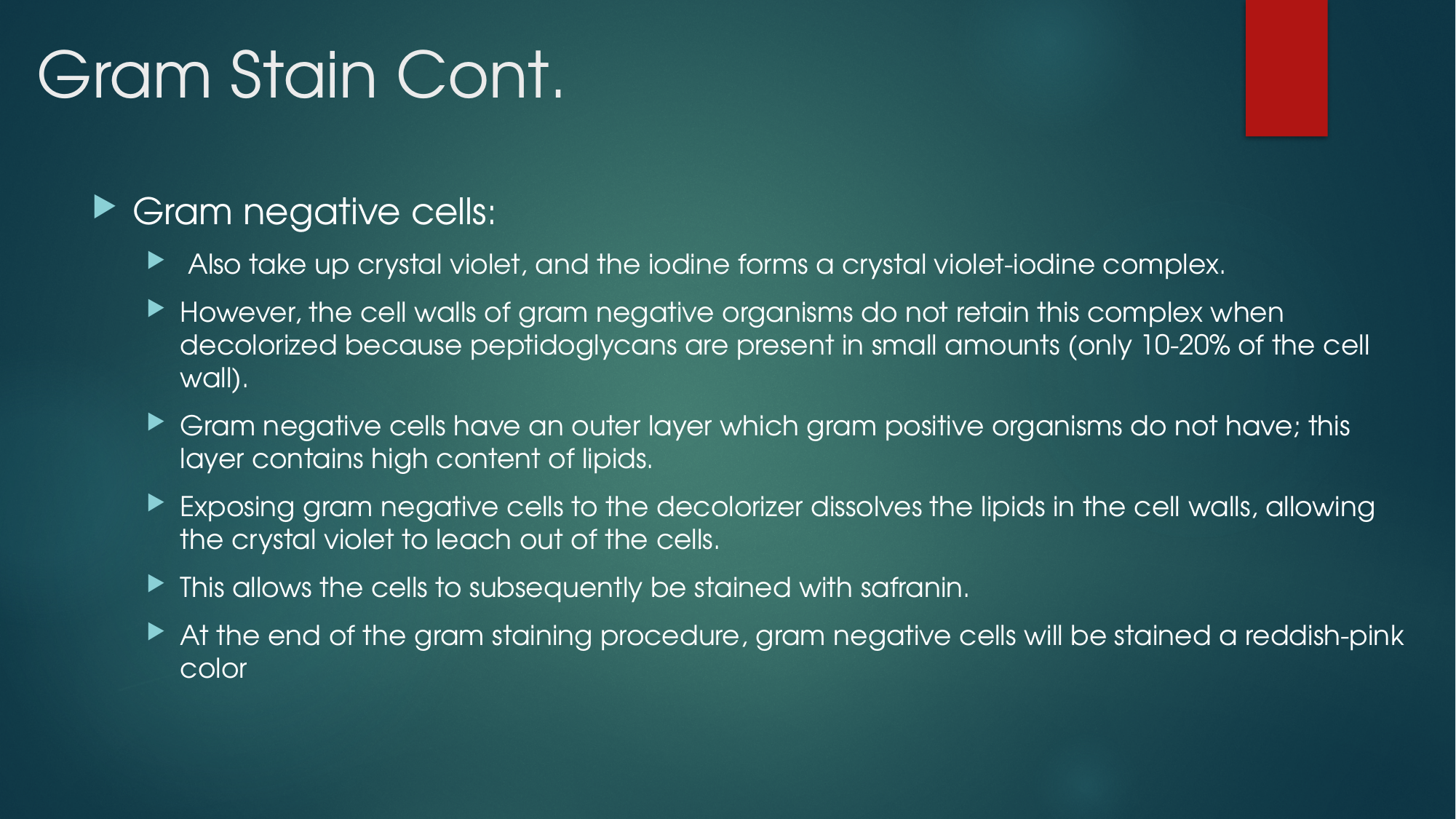

# Gram Stain Cont.
Gram negative cells:
 Also take up crystal violet, and the iodine forms a crystal violet-iodine complex.
However, the cell walls of gram negative organisms do not retain this complex when decolorized because peptidoglycans are present in small amounts (only 10-20% of the cell wall).
Gram negative cells have an outer layer which gram positive organisms do not have; this layer contains high content of lipids.
Exposing gram negative cells to the decolorizer dissolves the lipids in the cell walls, allowing the crystal violet to leach out of the cells.
This allows the cells to subsequently be stained with safranin.
At the end of the gram staining procedure, gram negative cells will be stained a reddish-pink color